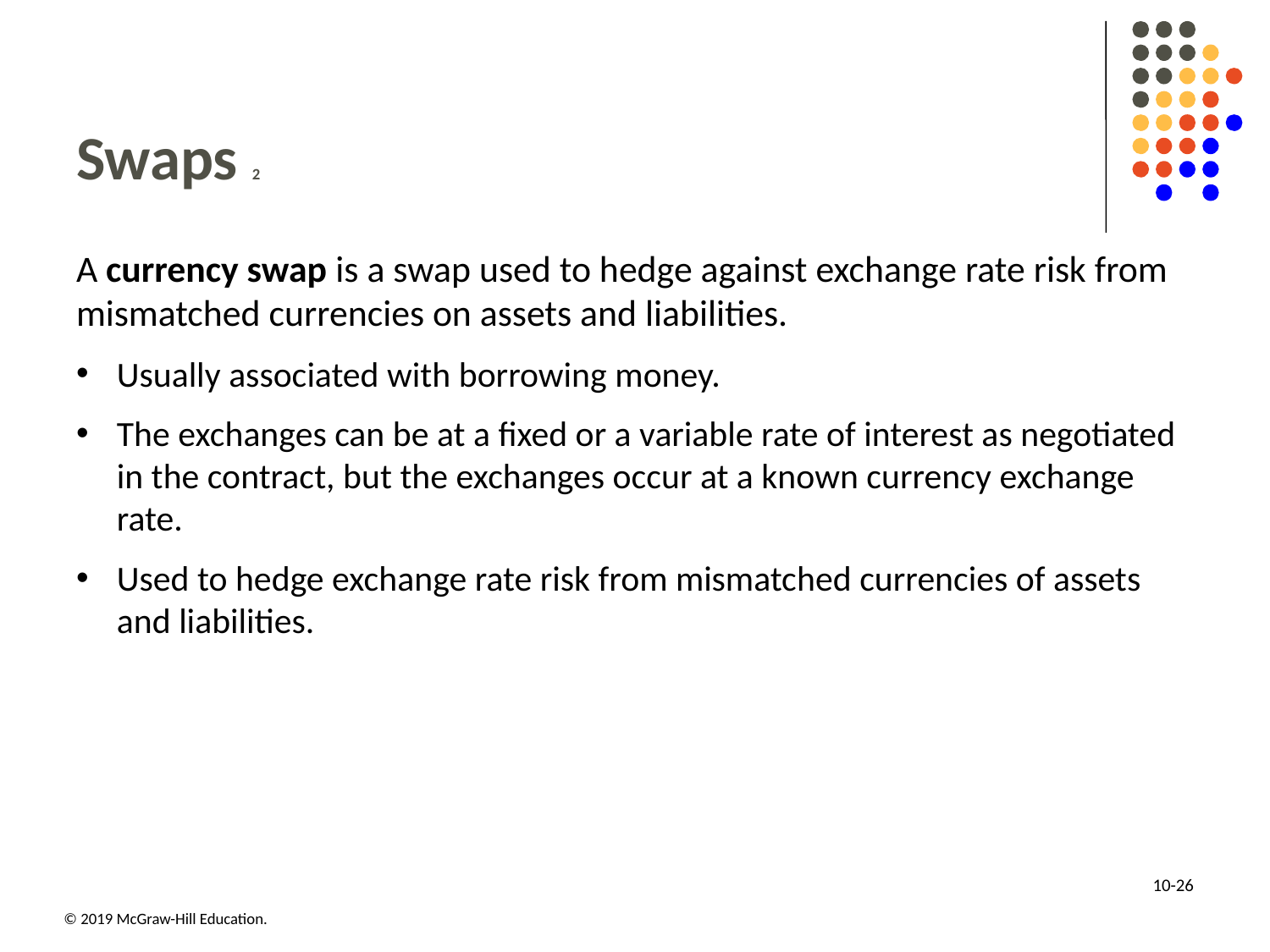

# Swaps 2
A currency swap is a swap used to hedge against exchange rate risk from mismatched currencies on assets and liabilities.
Usually associated with borrowing money.
The exchanges can be at a fixed or a variable rate of interest as negotiated in the contract, but the exchanges occur at a known currency exchange rate.
Used to hedge exchange rate risk from mismatched currencies of assets and liabilities.
10-26